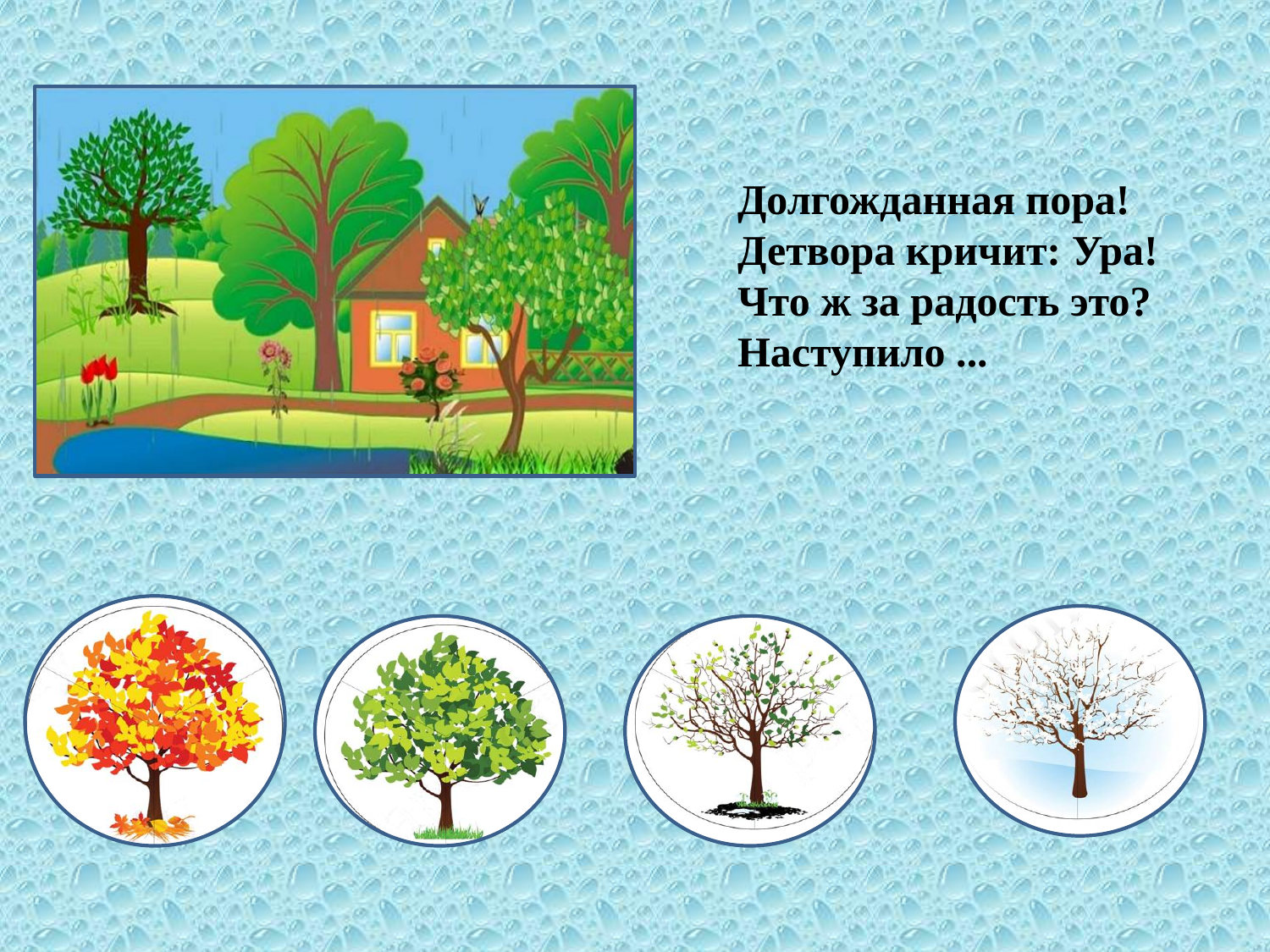

Долгожданная пора! Детвора кричит: Ура! Что ж за радость это? Наступило ...